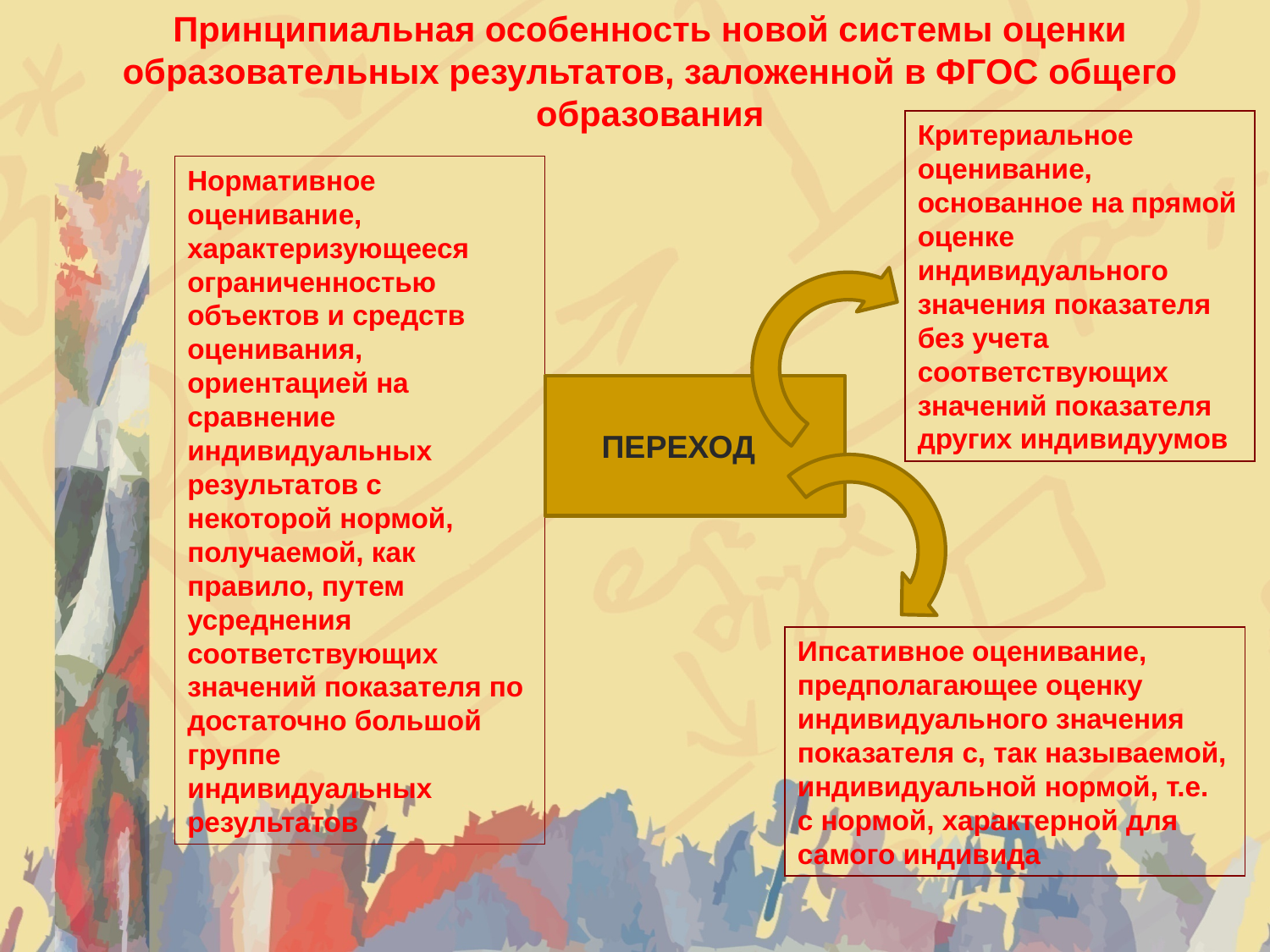

Принципиальная особенность новой системы оценки образовательных результатов, заложенной в ФГОС общего образования
Критериальное оценивание, основанное на прямой оценке индивидуального значения показателя без учета соответствующих значений показателя других индивидуумов
Нормативное оценивание, характеризующееся ограниченностью объектов и средств оценивания, ориентацией на сравнение индивидуальных результатов с некоторой нормой, получаемой, как правило, путем усреднения соответствующих значений показателя по достаточно большой группе индивидуальных результатов

ПЕРЕХОД

Ипсативное оценивание, предполагающее оценку индивидуального значения показателя с, так называемой, индивидуальной нормой, т.е. с нормой, характерной для самого индивида